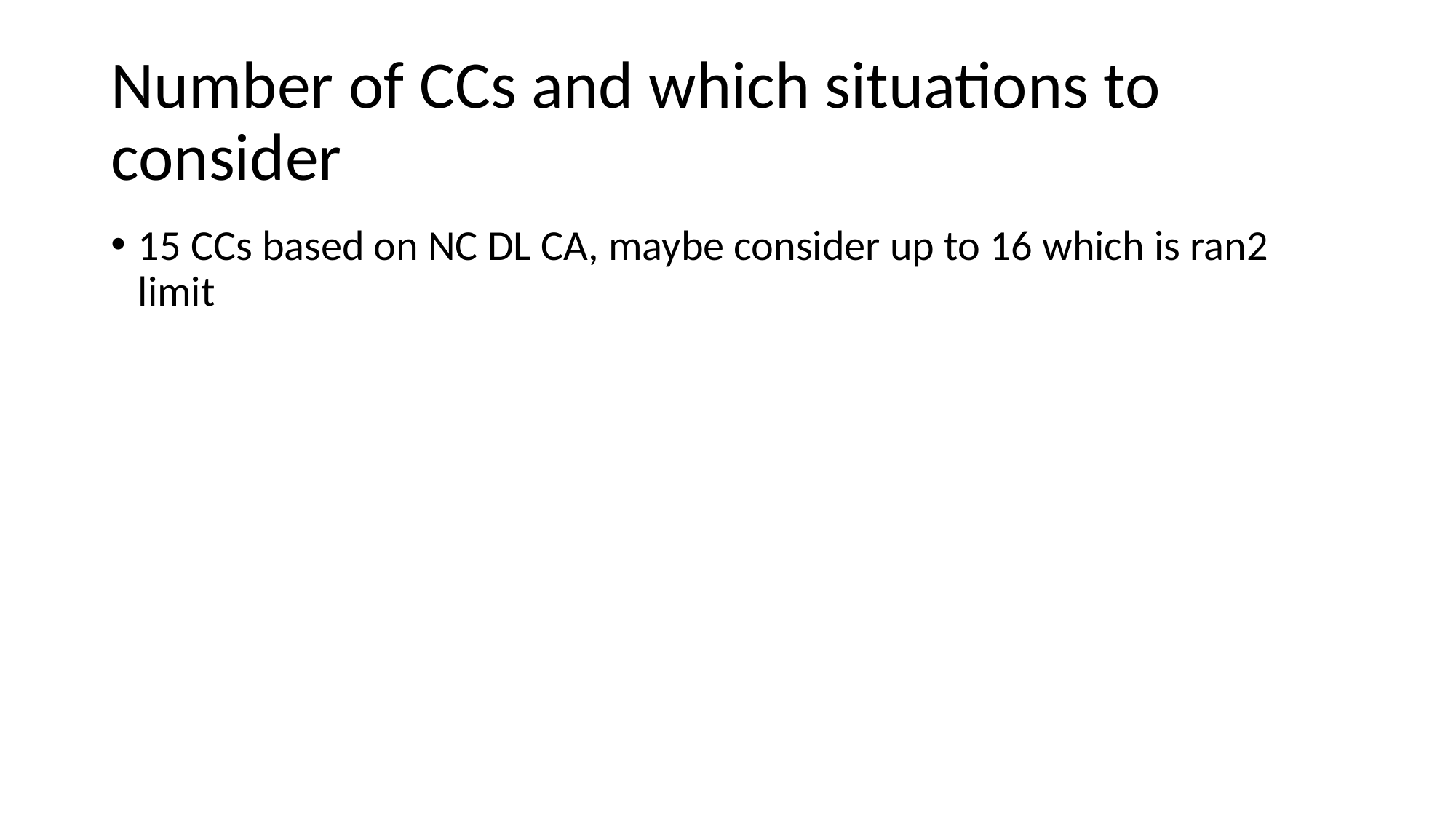

# Number of CCs and which situations to consider
15 CCs based on NC DL CA, maybe consider up to 16 which is ran2 limit